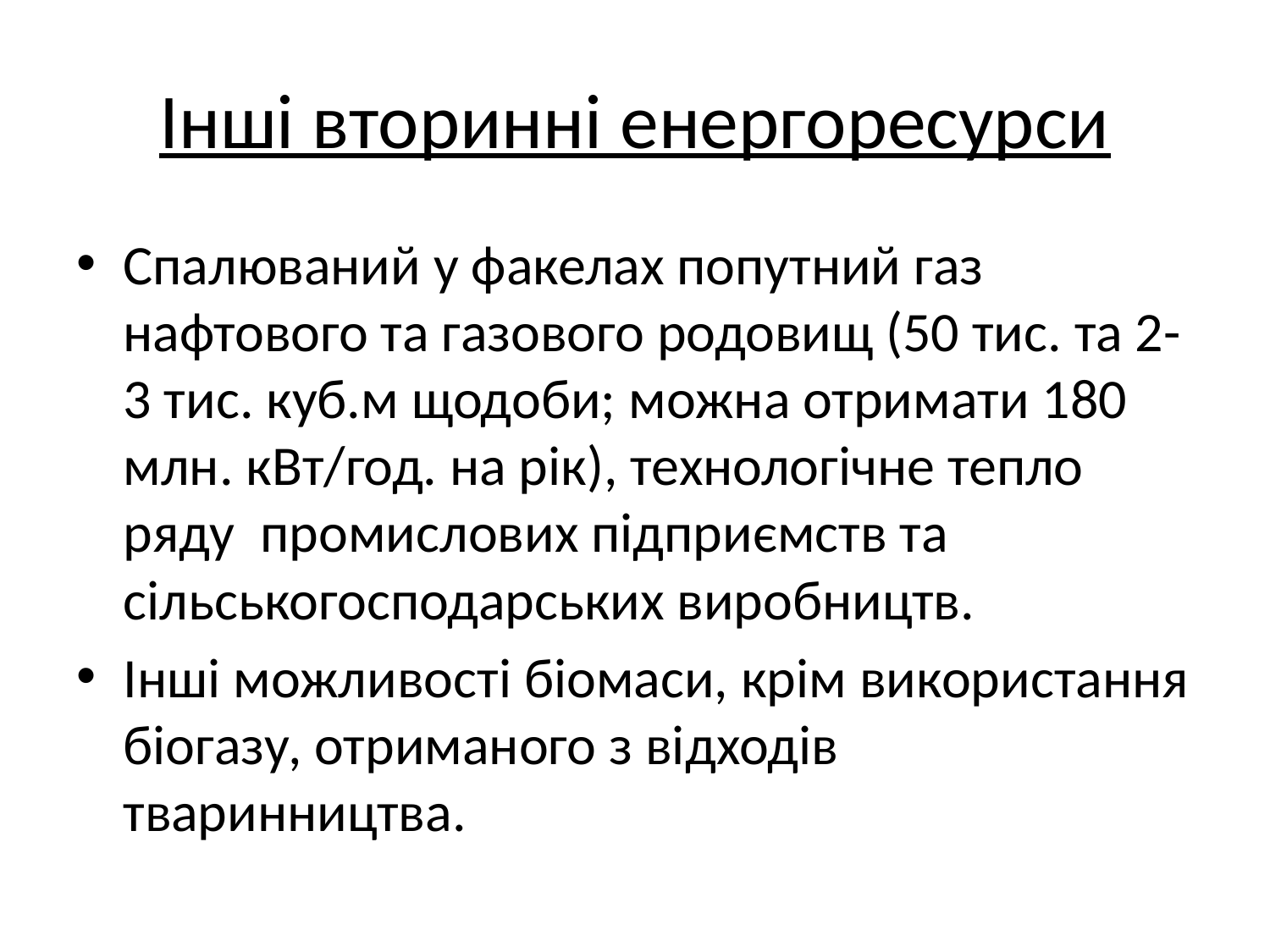

# Інші вторинні енергоресурси
Спалюваний у факелах попутний газ нафтового та газового родовищ (50 тис. та 2-3 тис. куб.м щодоби; можна отримати 180 млн. кВт/год. на рік), технологічне тепло ряду  промислових підприємств та сільськогосподарських виробництв.
Інші можливості біомаси, крім використання біогазу, отриманого з відходів  тваринництва.